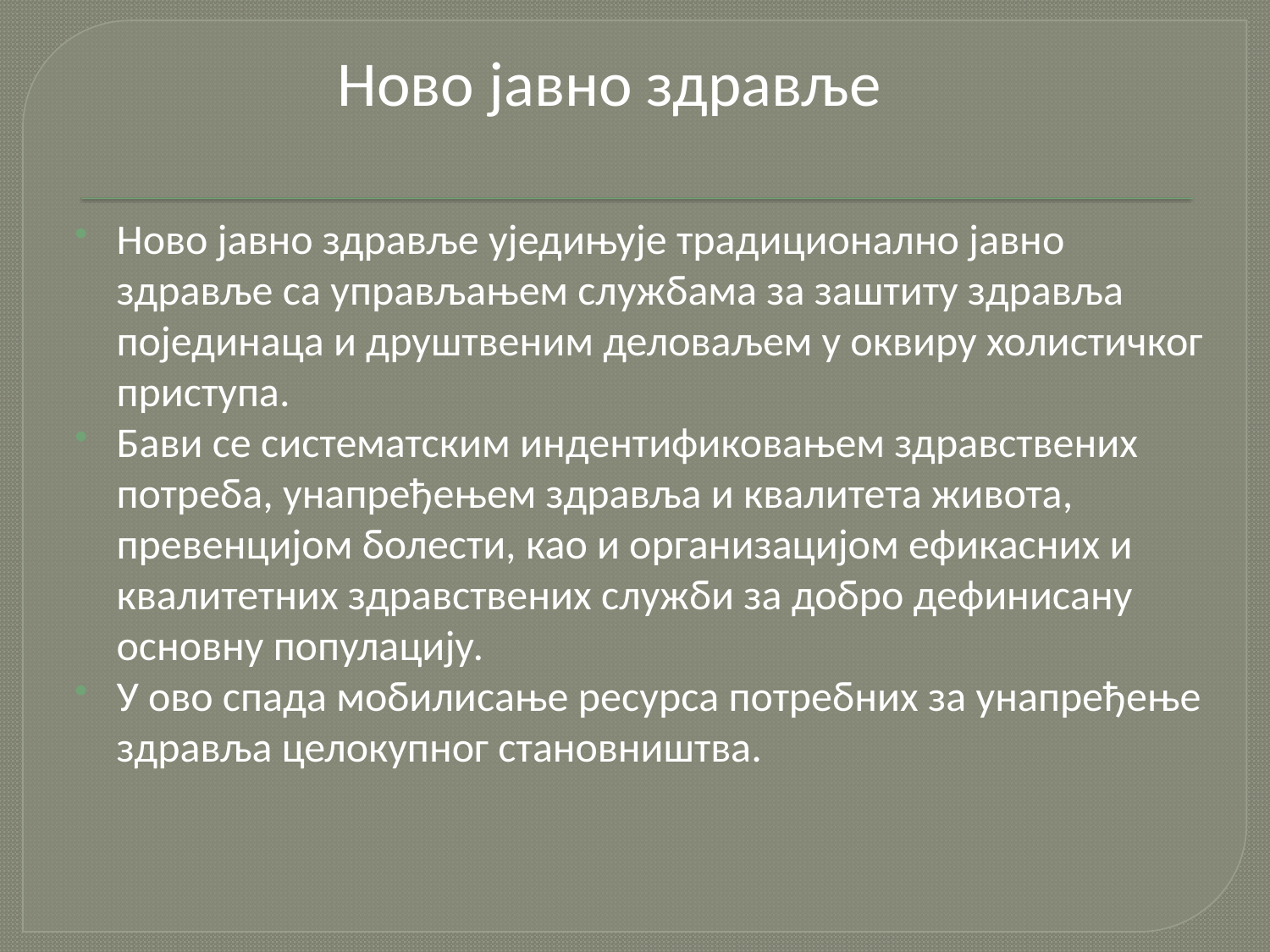

Ново јавно здравље
Ново јавно здравље уједињује традиционално јавно здравље са управљањем службама за заштиту здравља појединаца и друштвеним деловаљем у оквиру холистичког приступа.
Бави се систематским индентификовањем здравствених потреба, унапређењем здравља и квалитета живота, превенцијом болести, као и организацијом ефикасних и квалитетних здравствених служби за добро дефинисану основну популацију.
У ово спада мобилисање ресурса потребних за унапређење здравља целокупног становништва.